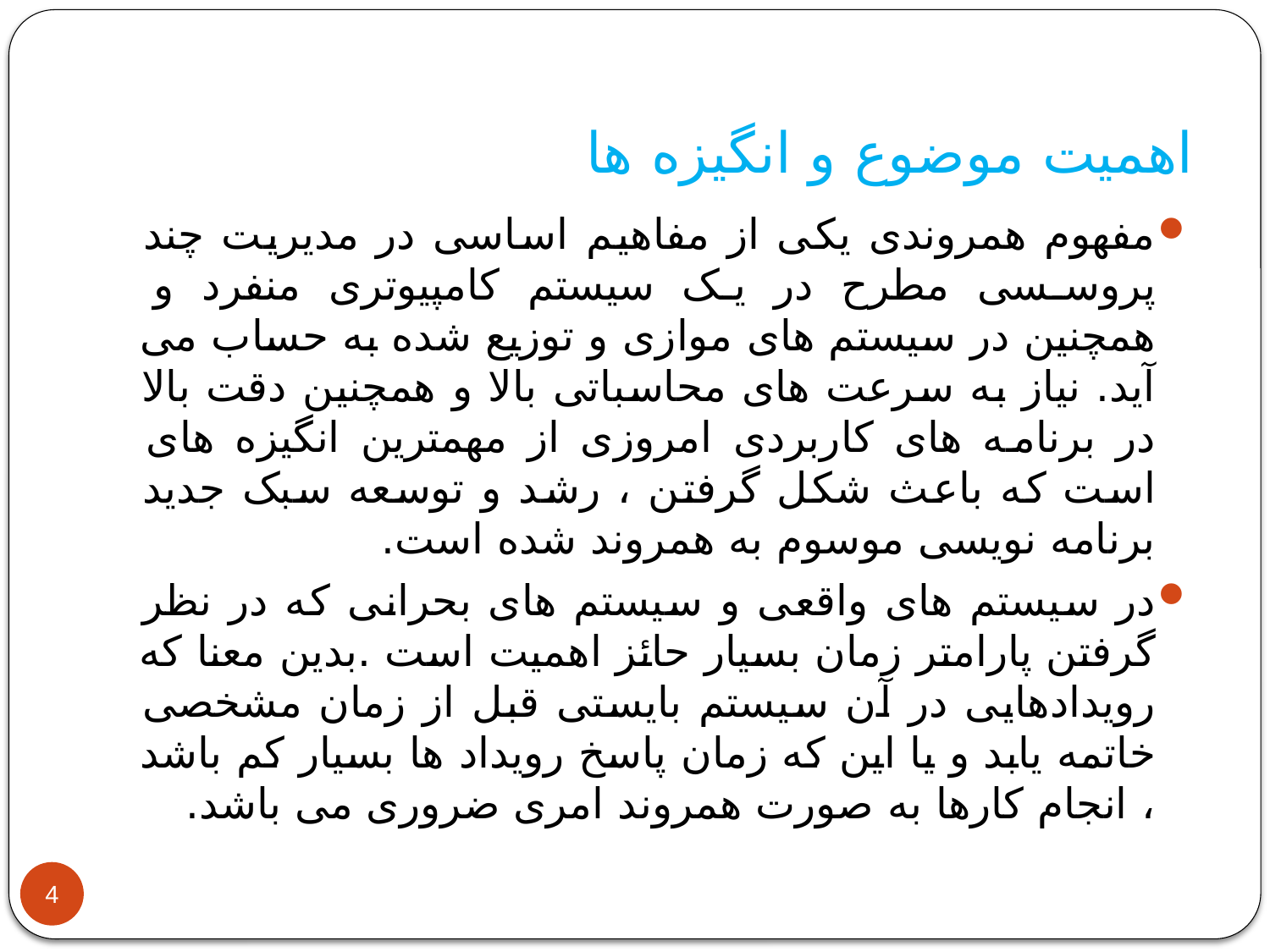

# اهمیت موضوع و انگیزه ها
مفهوم همروندی یکی از مفاهیم اساسی در مدیریت چند پروسسی مطرح در یک سیستم کامپیوتری منفرد و همچنین در سیستم های موازی و توزیع شده به حساب می آید. نیاز به سرعت های محاسباتی بالا و همچنین دقت بالا در برنامه های کاربردی امروزی از مهمترین انگیزه های است که باعث شکل گرفتن ، رشد و توسعه سبک جدید برنامه نویسی موسوم به همروند شده است.
در سیستم های واقعی و سیستم های بحرانی که در نظر گرفتن پارامتر زمان بسیار حائز اهمیت است .بدین معنا که رویدادهایی در آن سیستم بایستی قبل از زمان مشخصی خاتمه یابد و یا این که زمان پاسخ رویداد ها بسیار کم باشد ، انجام کارها به صورت همروند امری ضروری می باشد.
4